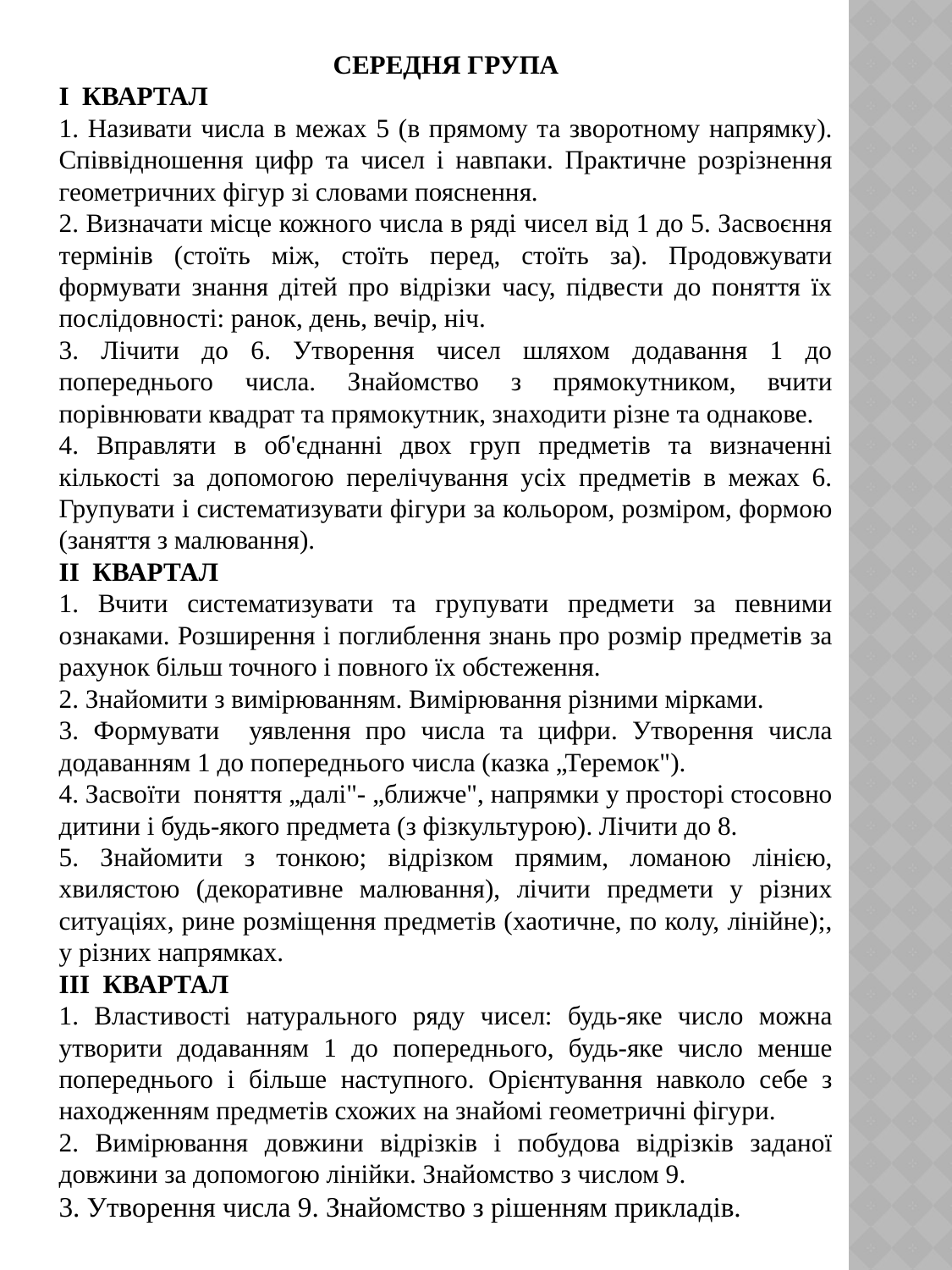

СЕРЕДНЯ ГРУПА
І  КВАРТАЛ
1. Називати числа в межах 5 (в прямому та зворотному напрямку). Співвідношення цифр та чисел і навпаки. Практичне розрізнення геометричних фігур зі словами пояснення.
2. Визначати місце кожного числа в ряді чисел від 1 до 5. Засвоєння термінів (стоїть між, стоїть перед, стоїть за). Продовжувати формувати знання дітей про відрізки часу, підвести до поняття їх послідовності: ранок, день, вечір, ніч.
3. Лічити до 6. Утворення чисел шляхом додавання 1 до попереднього числа. Знайомство з прямокутником, вчити порівнювати квадрат та прямокутник, знаходити різне та однакове.
4. Вправляти в об'єднанні двох груп предметів та визначенні кількості за допомогою перелічування усіх предметів в межах 6. Групувати і систематизувати фігури за кольором, розміром, формою (заняття з малювання).
ІІ  КВАРТАЛ
1. Вчити систематизувати та групувати предмети за певними ознаками. Розширення і поглиблення знань про розмір предметів за рахунок більш точного і повного їх обстеження.
2. Знайомити з вимірюванням. Вимірювання різними мірками.
3. Формувати  уявлення про числа та цифри. Утворення числа додаванням 1 до попереднього числа (казка „Теремок").
4. Засвоїти  поняття „далі"- „ближче", напрямки у просторі стосовно дитини і будь-якого предмета (з фізкультурою). Лічити до 8.
5. Знайомити з тонкою; відрізком прямим, ломаною лінією, хвилястою (декоративне малювання), лічити предмети у різних ситуаціях, рине розміщення предметів (хаотичне, по колу, лінійне);, у різних напрямках.
ІІІ  КВАРТАЛ
1. Властивості натурального ряду чисел: будь-яке число можна утворити додаванням 1 до попереднього, будь-яке число менше попереднього і більше наступного. Орієнтування навколо себе з находженням предметів схожих на знайомі геометричні фігури.
2. Вимірювання довжини відрізків і побудова відрізків заданої довжини за допомогою лінійки. Знайомство з числом 9.
3. Утворення числа 9. Знайомство з рішенням прикладів.